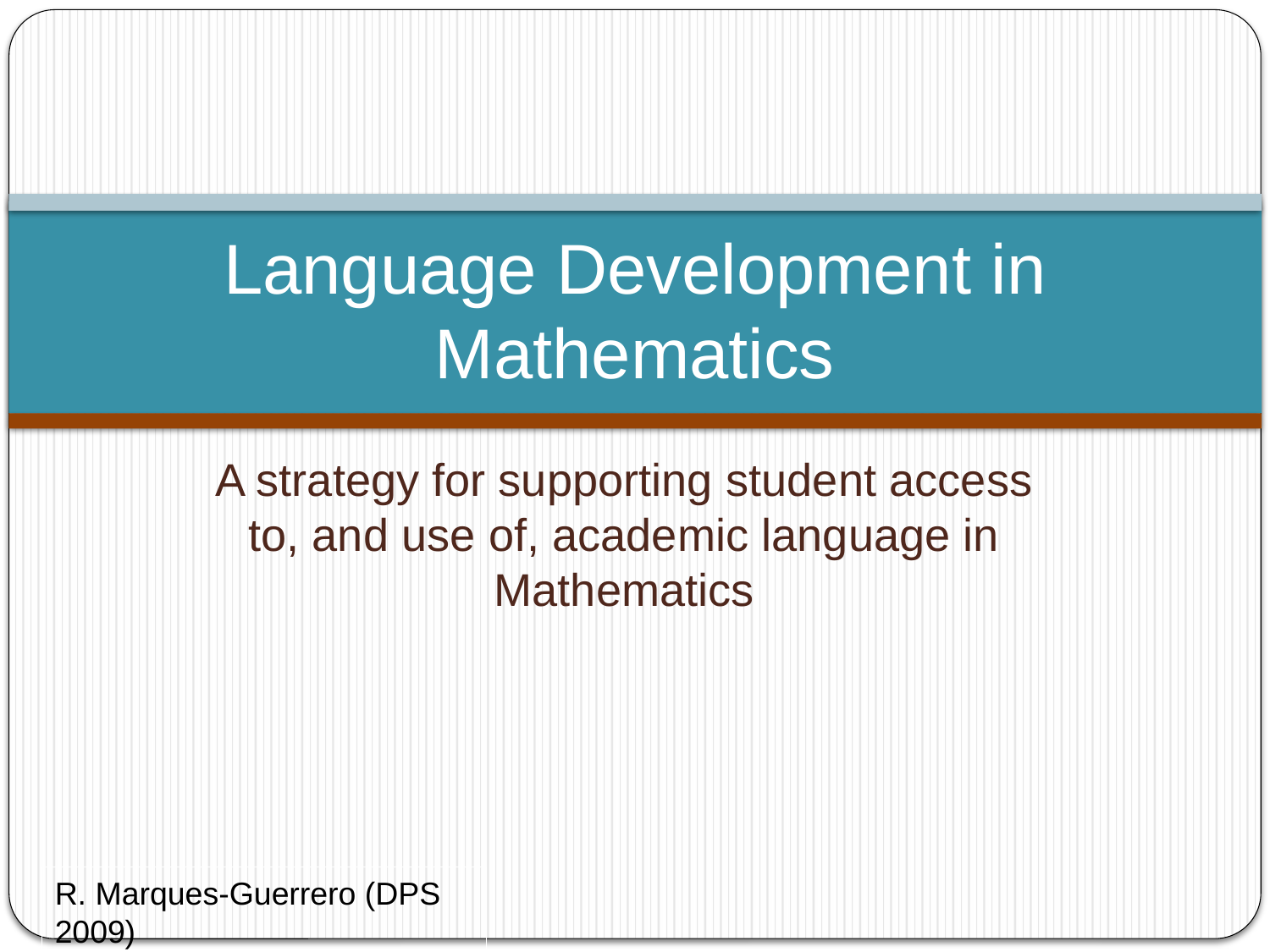

# Language Development in Mathematics
A strategy for supporting student access to, and use of, academic language in Mathematics
R. Marques-Guerrero (DPS 2009)